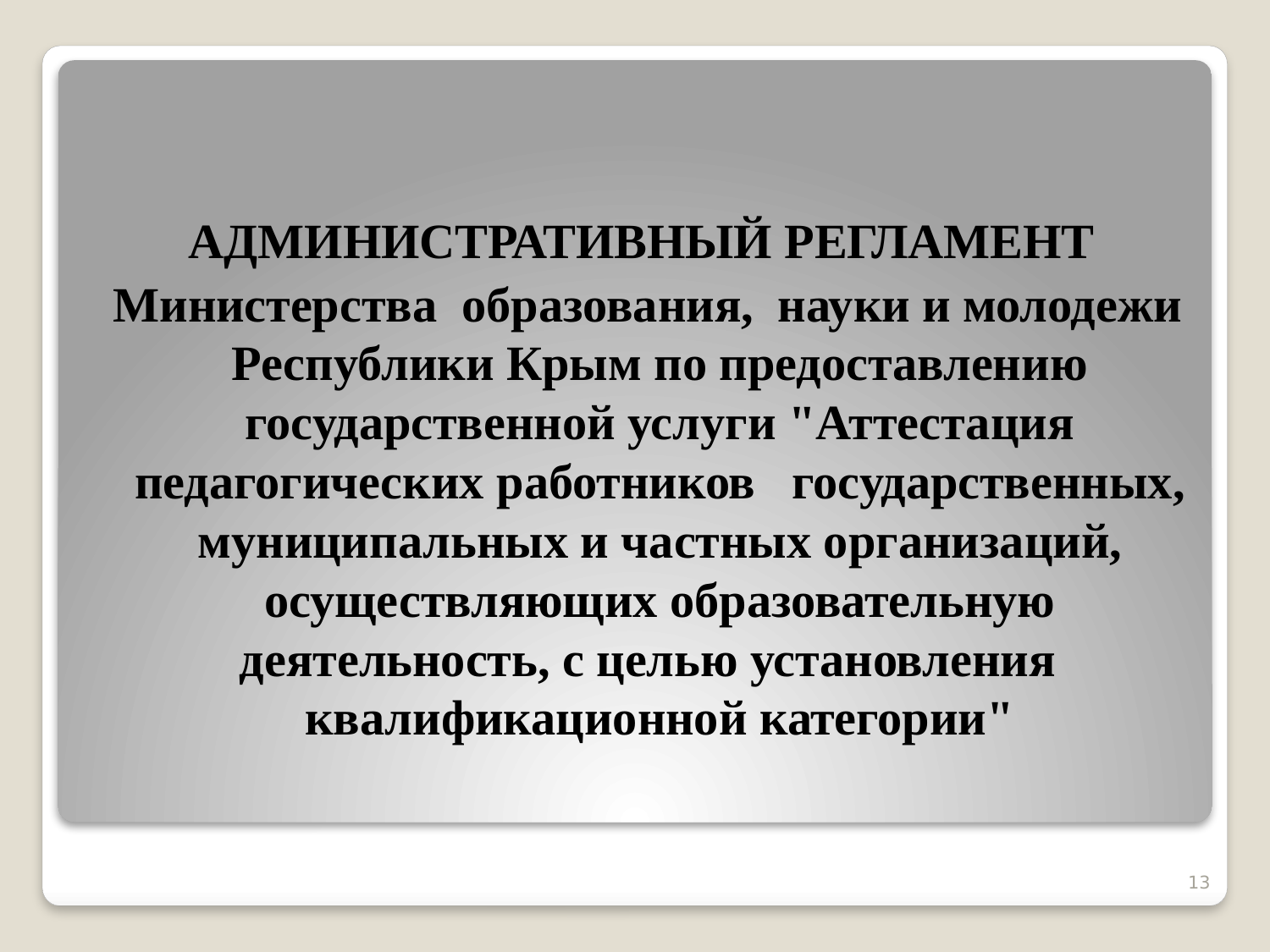

АДМИНИСТРАТИВНЫЙ РЕГЛАМЕНТ
 Министерства  образования,  науки и молодежи Республики Крым по предоставлению государственной услуги "Аттестация педагогических работников   государственных, муниципальных и частных организаций, осуществляющих образовательную деятельность, с целью установления   квалификационной категории"

#
13